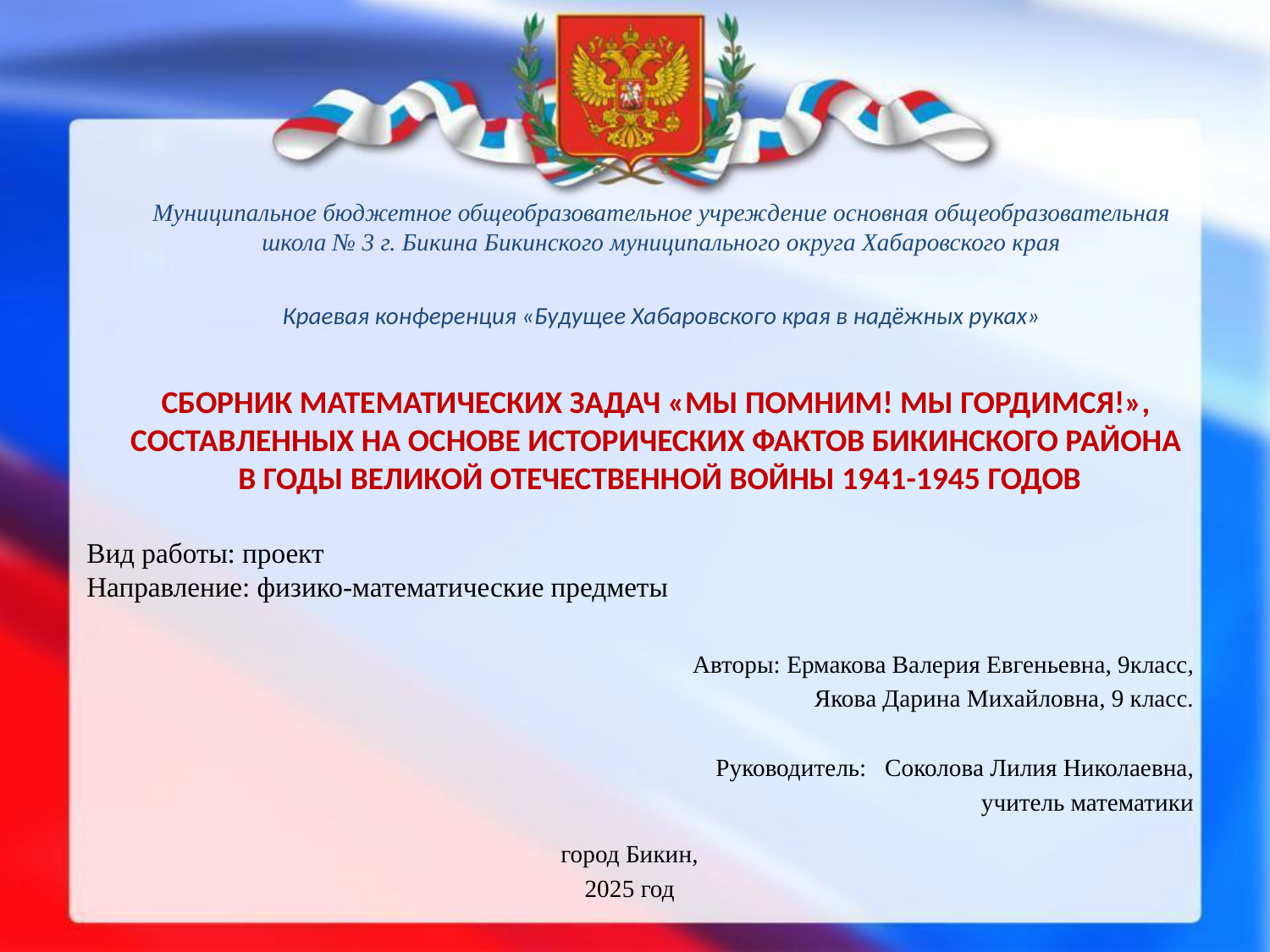

Муниципальное бюджетное общеобразовательное учреждение основная общеобразовательная школа № 3 г. Бикина Бикинского муниципального округа Хабаровского края

Краевая конференция «Будущее Хабаровского края в надёжных руках»

СБОРНИК МАТЕМАТИЧЕСКИХ ЗАДАЧ «МЫ ПОМНИМ! МЫ ГОРДИМСЯ!», СОСТАВЛЕННЫХ НА ОСНОВЕ ИСТОРИЧЕСКИХ ФАКТОВ БИКИНСКОГО РАЙОНА
 В ГОДЫ ВЕЛИКОЙ ОТЕЧЕСТВЕННОЙ ВОЙНЫ 1941-1945 ГОДОВ
Вид работы: проект
Направление: физико-математические предметы

Авторы: Ермакова Валерия Евгеньевна, 9класс,
             Якова Дарина Михайловна, 9 класс.

Руководитель:   Соколова Лилия Николаевна,
учитель математики

город Бикин,
2025 год